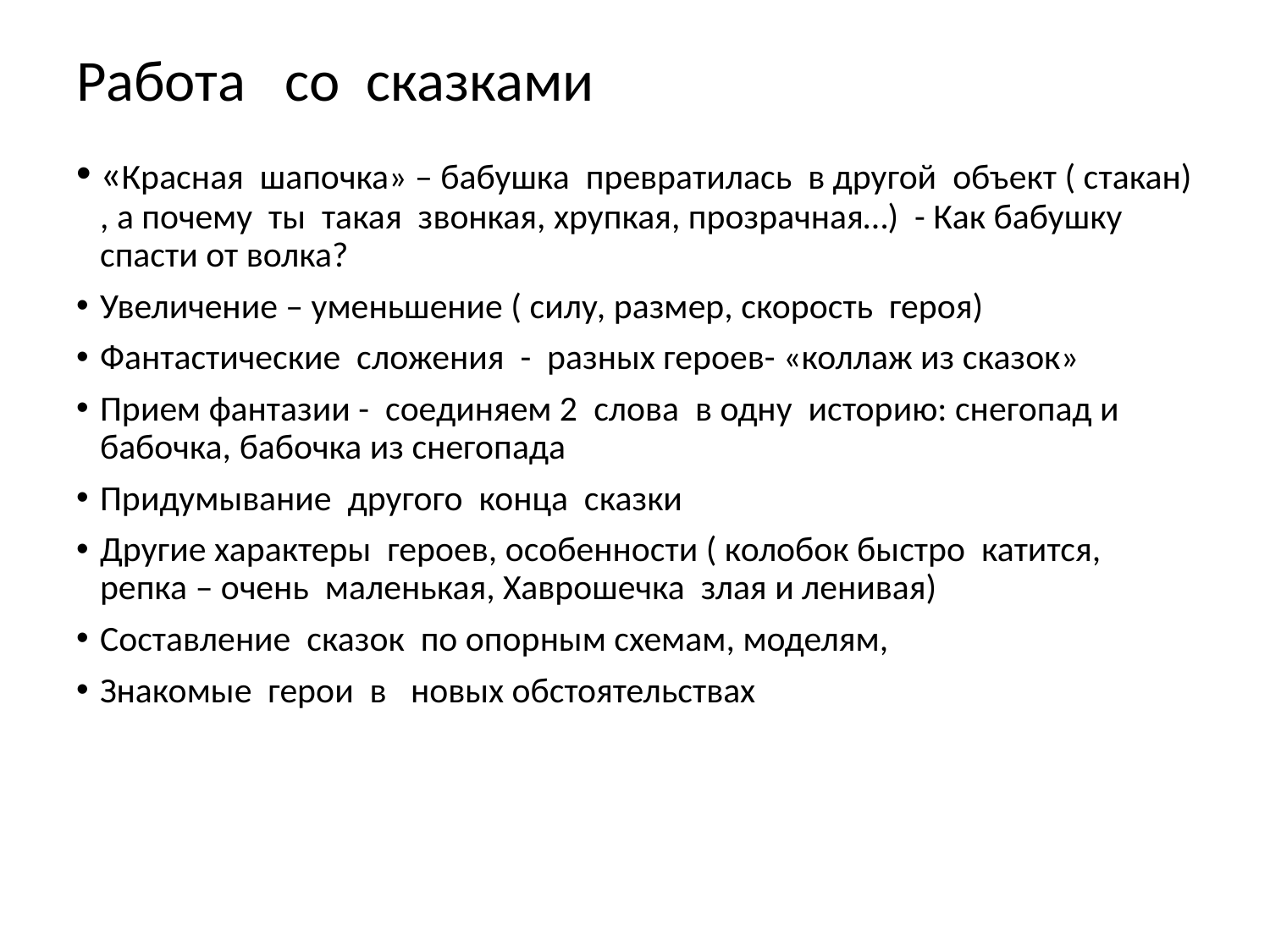

# Работа   со  сказками
«Красная  шапочка» – бабушка  превратилась  в другой  объект ( стакан) , а почему  ты  такая  звонкая, хрупкая, прозрачная…)  - Как бабушку  спасти от волка?
Увеличение – уменьшение ( силу, размер, скорость  героя)
Фантастические  сложения  -  разных героев- «коллаж из сказок»
Прием фантазии -  соединяем 2  слова  в одну  историю: снегопад и бабочка, бабочка из снегопада
Придумывание  другого  конца  сказки
Другие характеры  героев, особенности ( колобок быстро  катится,  репка – очень  маленькая, Хаврошечка  злая и ленивая)
Составление  сказок  по опорным схемам, моделям,
Знакомые  герои  в   новых обстоятельствах